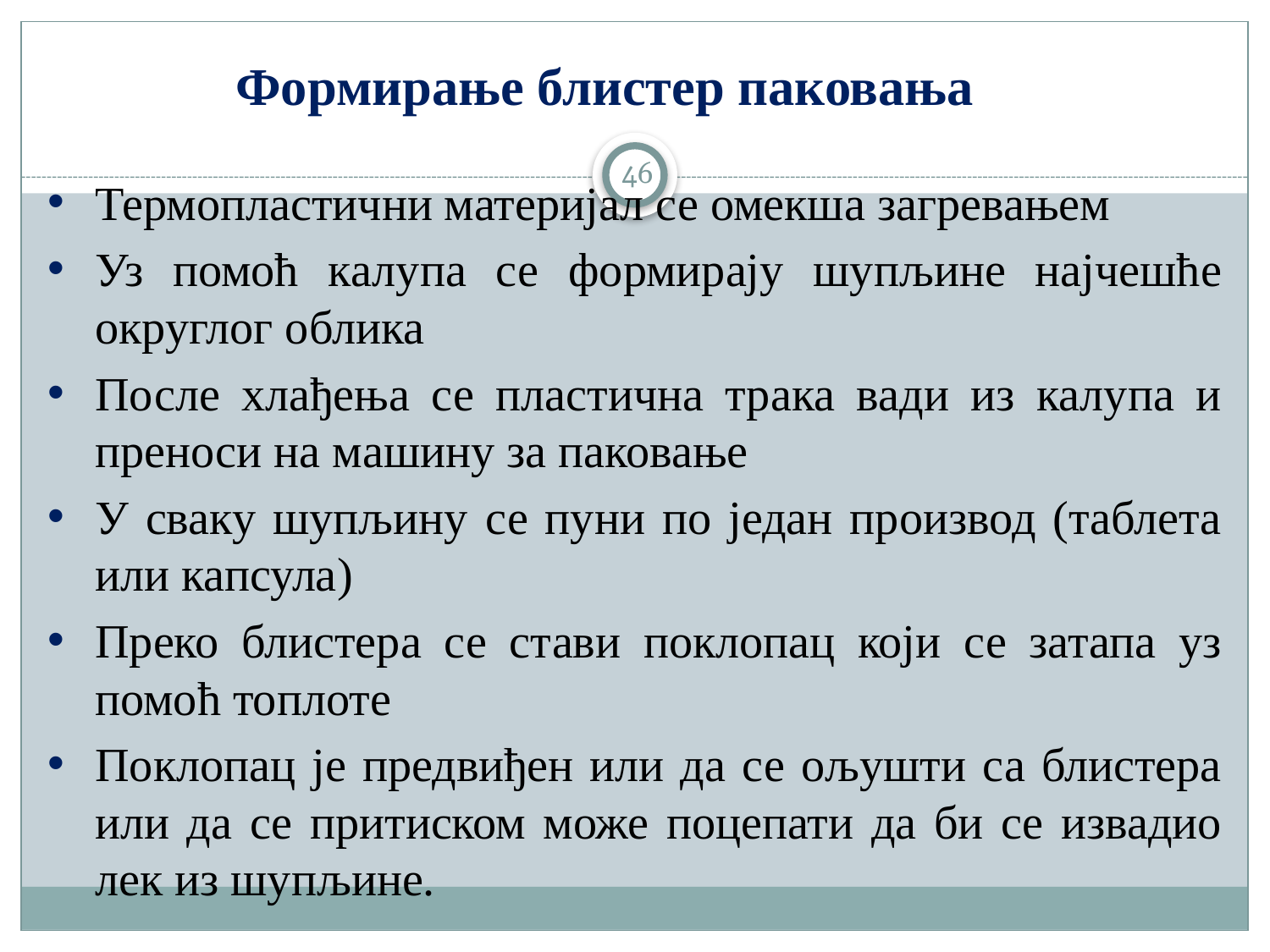

Формирање блистер паковања
46
Термопластични материјал се омекша загревањем
Уз помоћ калупа се формирају шупљине најчешће округлог облика
После хлађења се пластична трака вади из калупа и преноси на машину за паковање
У сваку шупљину се пуни по један производ (таблета или капсула)
Преко блистера се стави поклопац који се затапа уз помоћ топлоте
Поклопац је предвиђен или да се ољушти са блистера или да се притиском може поцепати да би се извадио лек из шупљине.